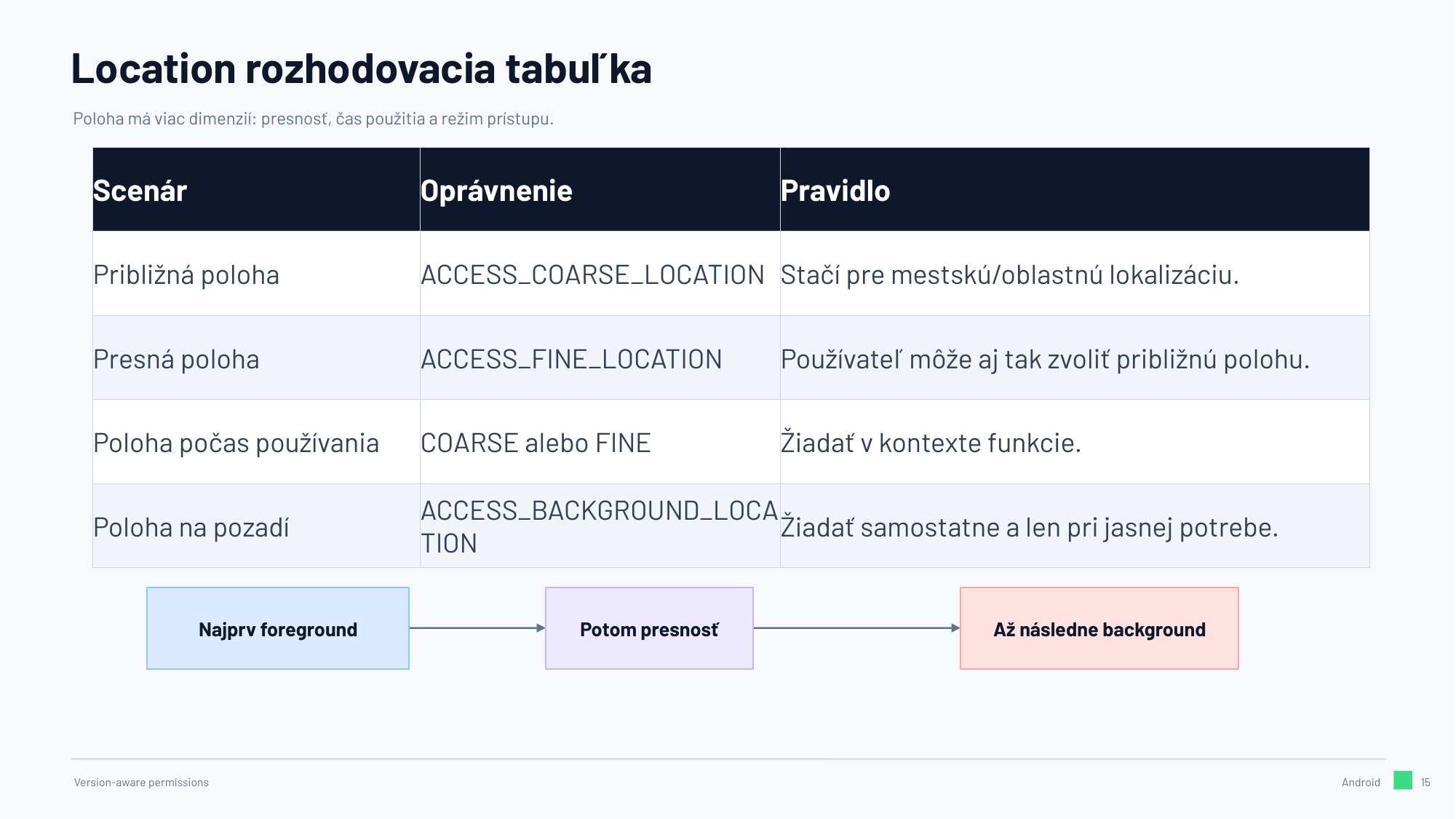

Location rozhodovacia tabuľka
Poloha má viac dimenzií: presnosť, čas použitia a režim prístupu.
Scenár
Oprávnenie
Pravidlo
Približná poloha
ACCESS_COARSE_LOCATION
Stačí pre mestskú/oblastnú lokalizáciu.
Presná poloha
ACCESS_FINE_LOCATION
Používateľ môže aj tak zvoliť približnú polohu.
Poloha počas používania
COARSE alebo FINE
Žiadať v kontexte funkcie.
Poloha na pozadí
ACCESS_BACKGROUND_LOCATION
Žiadať samostatne a len pri jasnej potrebe.
Najprv foreground
Potom presnosť
Až následne background

15